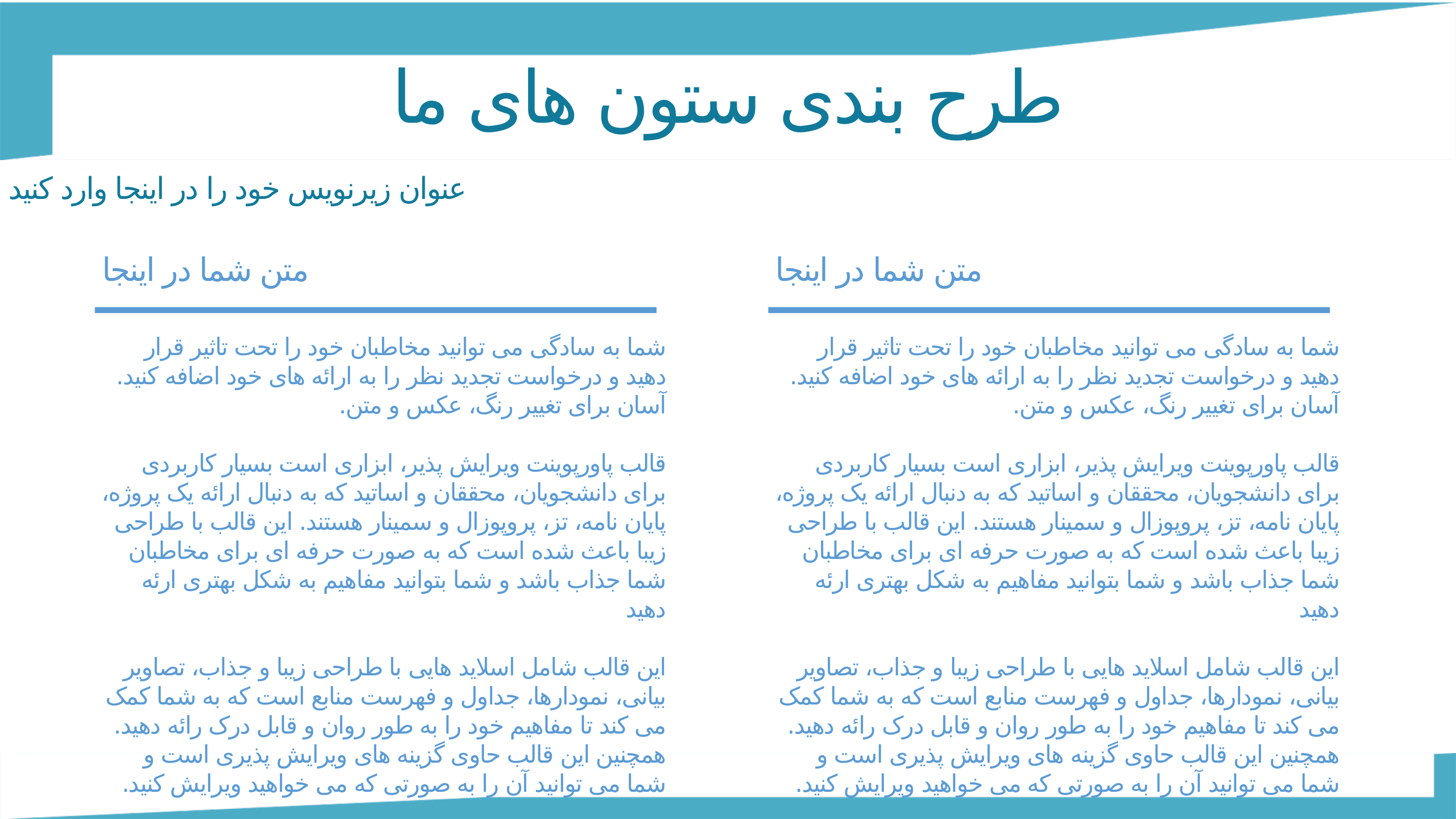

طرح بندی ستون های ما
عنوان زیرنویس خود را در اینجا وارد کنید

متن شما در اینجا

متن شما در اینجا

شما به سادگی می توانید مخاطبان خود را تحت تاثیر قرار دهید و درخواست تجدید نظر را به ارائه های خود اضافه کنید. آسان برای تغییر رنگ، عکس و متن.

قالب پاورپوینت ویرایش پذیر، ابزاری است بسیار کاربردی برای دانشجویان، محققان و اساتید که به دنبال ارائه یک پروژه، پایان نامه، تز، پروپوزال و سمینار هستند. این قالب با طراحی زیبا باعث شده است که به صورت حرفه ای برای مخاطبان شما جذاب باشد و شما بتوانید مفاهیم به شکل بهتری ارئه دهید

این قالب شامل اسلاید هایی با طراحی زیبا و جذاب، تصاویر بیانی، نمودارها، جداول و فهرست منابع است که به شما کمک می کند تا مفاهیم خود را به طور روان و قابل درک رائه دهید. همچنین این قالب حاوی گزینه های ویرایش پذیری است و شما می توانید آن را به صورتی که می خواهید ویرایش کنید.

قالب پاورپوینت حرفه ای، قابل ویرایش، جهت استفاده در جلسات دفاع رساله، پایان نامه، پروپوزال و سمینار و... می باشد.
شما به سادگی می توانید مخاطبان خود را تحت تاثیر قرار دهید و درخواست تجدید نظر را به ارائه های خود اضافه کنید. آسان برای تغییر رنگ، عکس و متن.

قالب پاورپوینت ویرایش پذیر، ابزاری است بسیار کاربردی برای دانشجویان، محققان و اساتید که به دنبال ارائه یک پروژه، پایان نامه، تز، پروپوزال و سمینار هستند. این قالب با طراحی زیبا باعث شده است که به صورت حرفه ای برای مخاطبان شما جذاب باشد و شما بتوانید مفاهیم به شکل بهتری ارئه دهید

این قالب شامل اسلاید هایی با طراحی زیبا و جذاب، تصاویر بیانی، نمودارها، جداول و فهرست منابع است که به شما کمک می کند تا مفاهیم خود را به طور روان و قابل درک رائه دهید. همچنین این قالب حاوی گزینه های ویرایش پذیری است و شما می توانید آن را به صورتی که می خواهید ویرایش کنید.

قالب پاورپوینت حرفه ای، قابل ویرایش، جهت استفاده در جلسات دفاع رساله، پایان نامه، پروپوزال و سمینار و... می باشد.